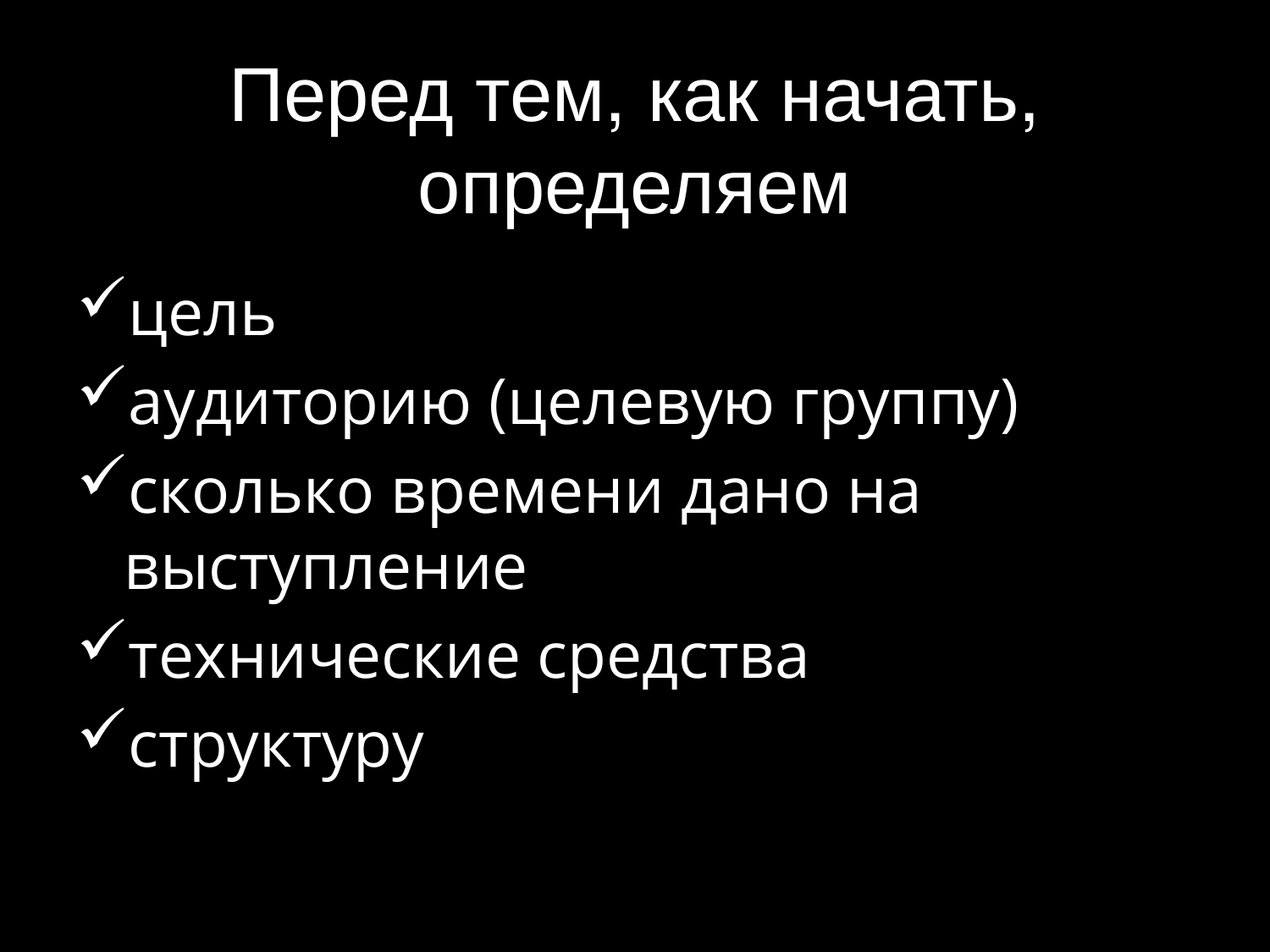

# Перед тем, как начать, определяем
цель
аудиторию (целевую группу)
сколько времени дано на выступление
технические средства
структуру